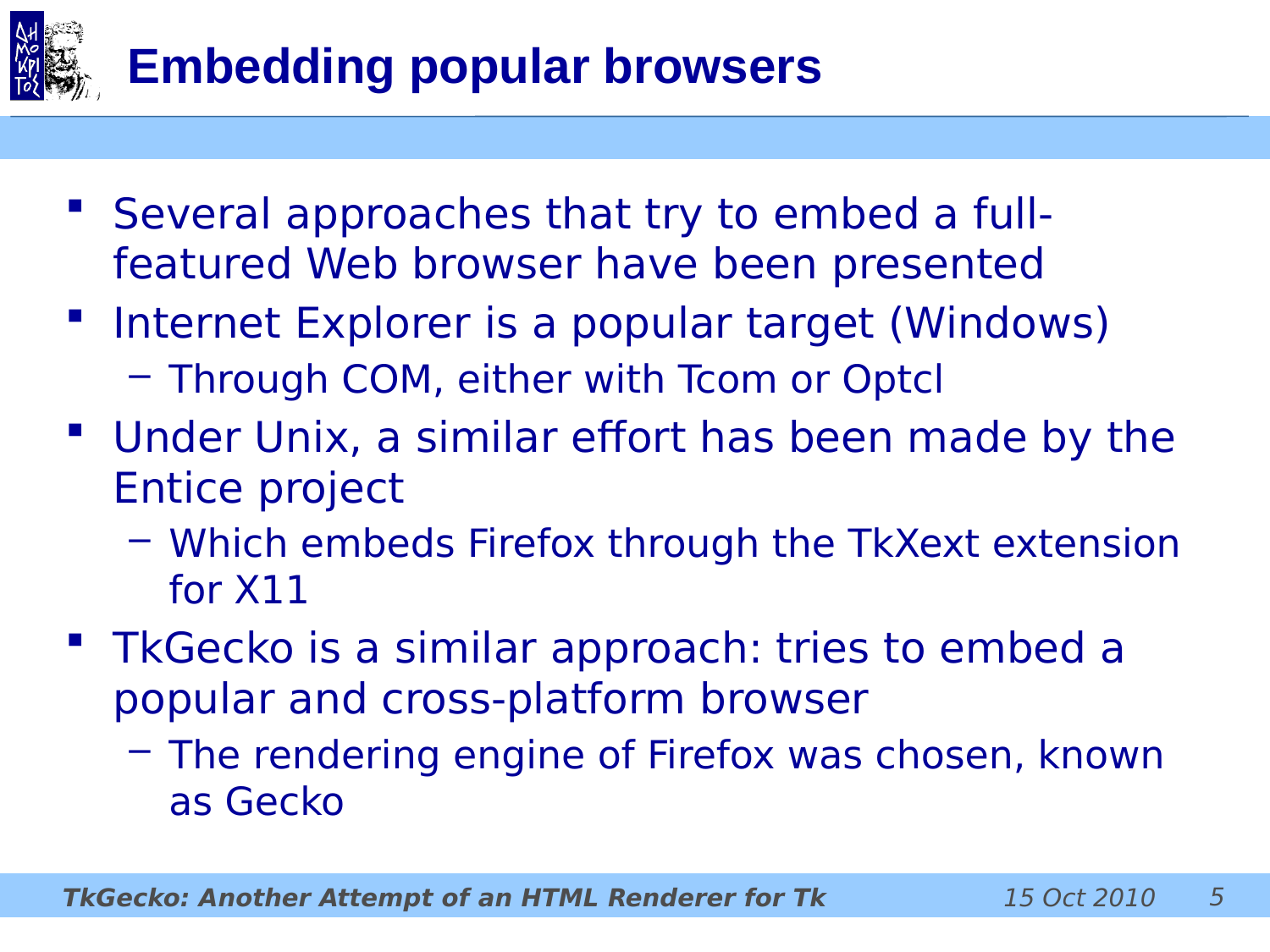

# Embedding popular browsers
Several approaches that try to embed a full-featured Web browser have been presented
Internet Explorer is a popular target (Windows)
Through COM, either with Tcom or Optcl
Under Unix, a similar effort has been made by the Entice project
Which embeds Firefox through the TkXext extension for X11
TkGecko is a similar approach: tries to embed a popular and cross-platform browser
The rendering engine of Firefox was chosen, known as Gecko
5
TkGecko: Another Attempt of an HTML Renderer for Tk
15 Oct 2010